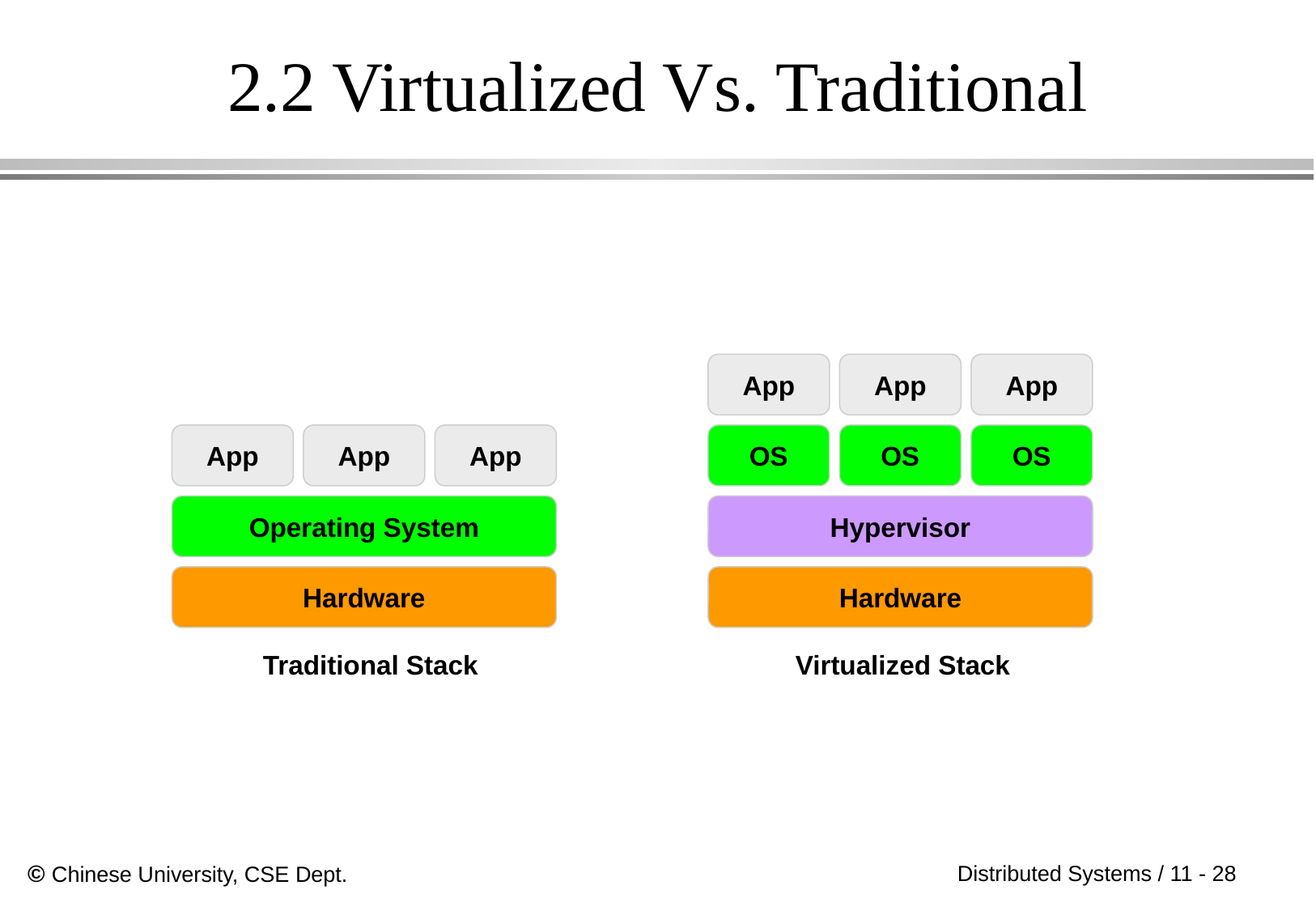

# 2.2 Virtualized Vs. Traditional
App
App
App
App
App
App
OS
OS
OS
Operating System
Hypervisor
Hardware
Hardware
Traditional Stack
Virtualized Stack